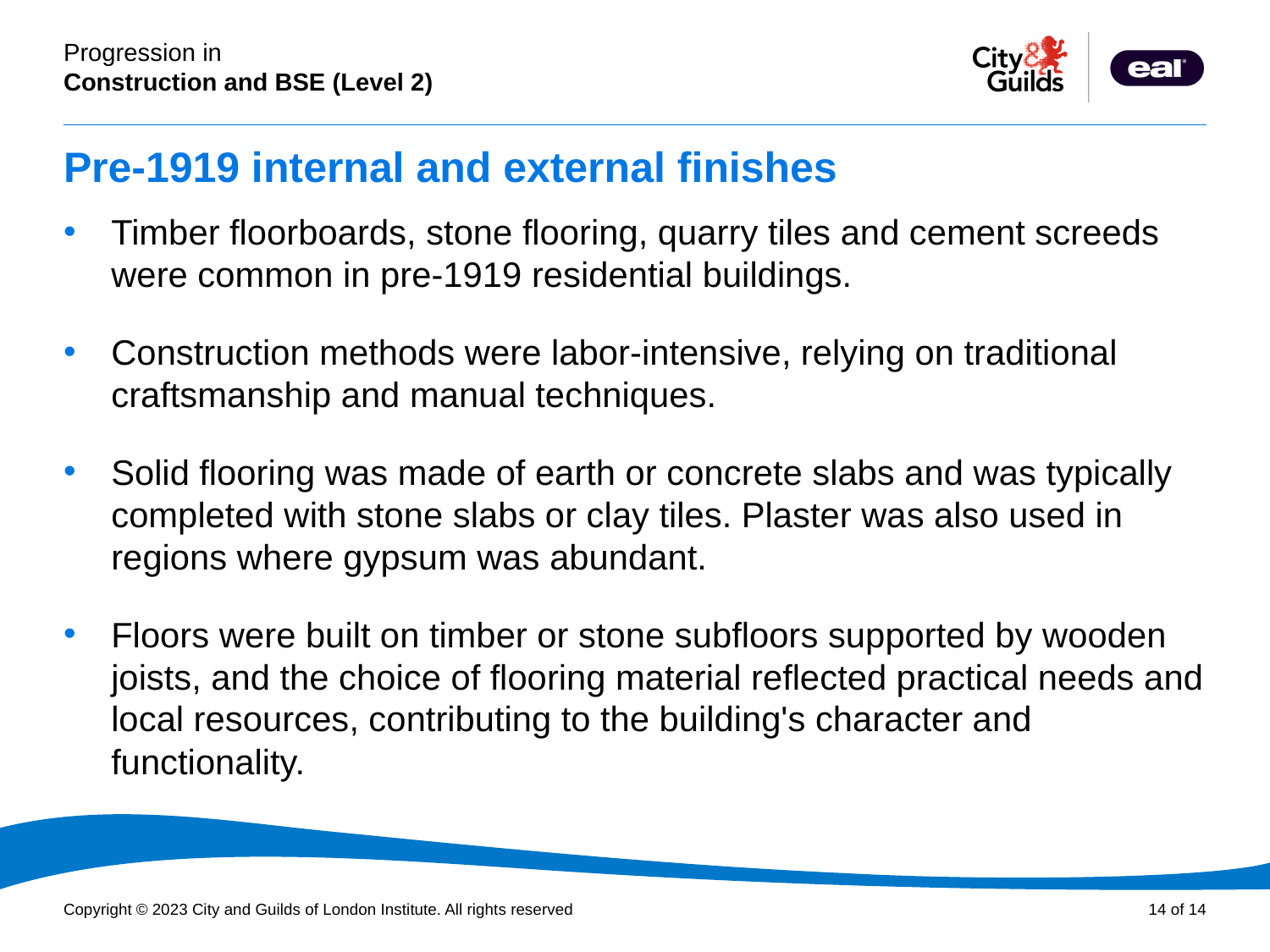

Pre-1919 internal and external finishes
Timber floorboards, stone flooring, quarry tiles and cement screeds were common in pre-1919 residential buildings.
Construction methods were labor-intensive, relying on traditional craftsmanship and manual techniques.
Solid flooring was made of earth or concrete slabs and was typically completed with stone slabs or clay tiles. Plaster was also used in regions where gypsum was abundant.
Floors were built on timber or stone subfloors supported by wooden joists, and the choice of flooring material reflected practical needs and local resources, contributing to the building's character and functionality.